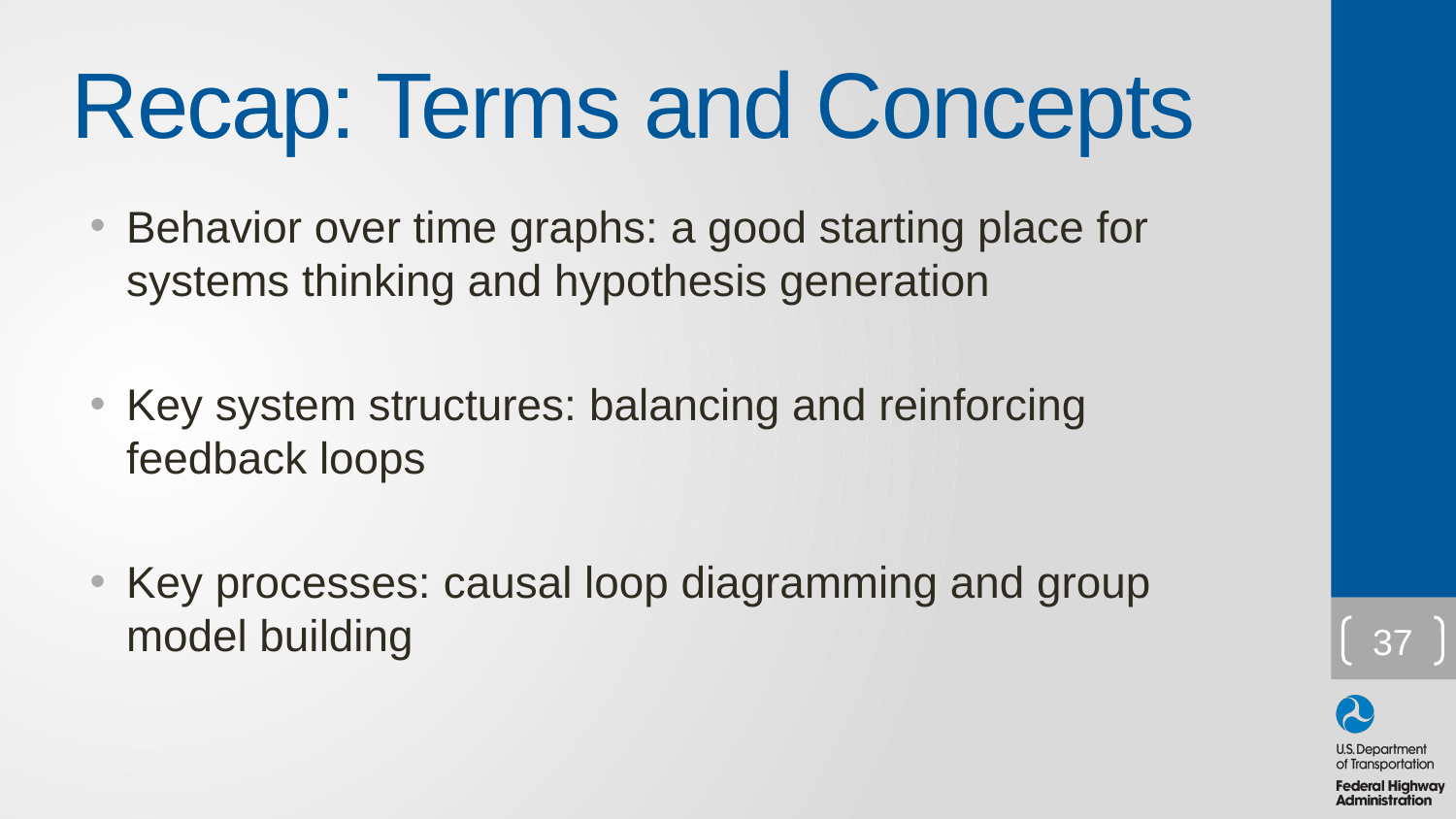

# Recap: Terms and Concepts
Behavior over time graphs: a good starting place for systems thinking and hypothesis generation

Key system structures: balancing and reinforcing feedback loops

Key processes: causal loop diagramming and group model building
37